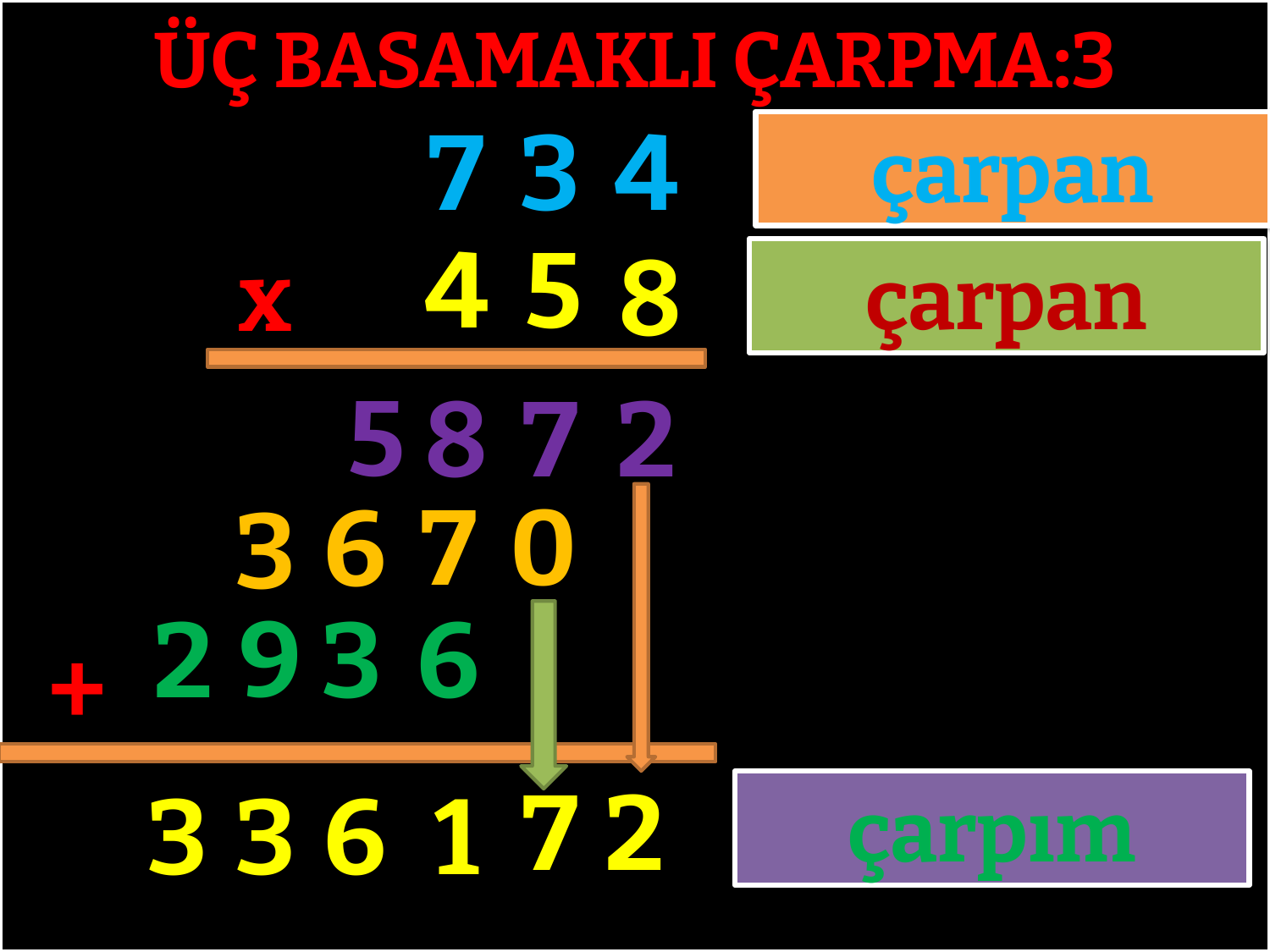

ÜÇ BASAMAKLI ÇARPMA:3
7
3
4
çarpan
4
5
8
x
çarpan
#

5
7
8
2
7
0
6
3

9
2
3
6

+

7
2
3
6
3
1
çarpım